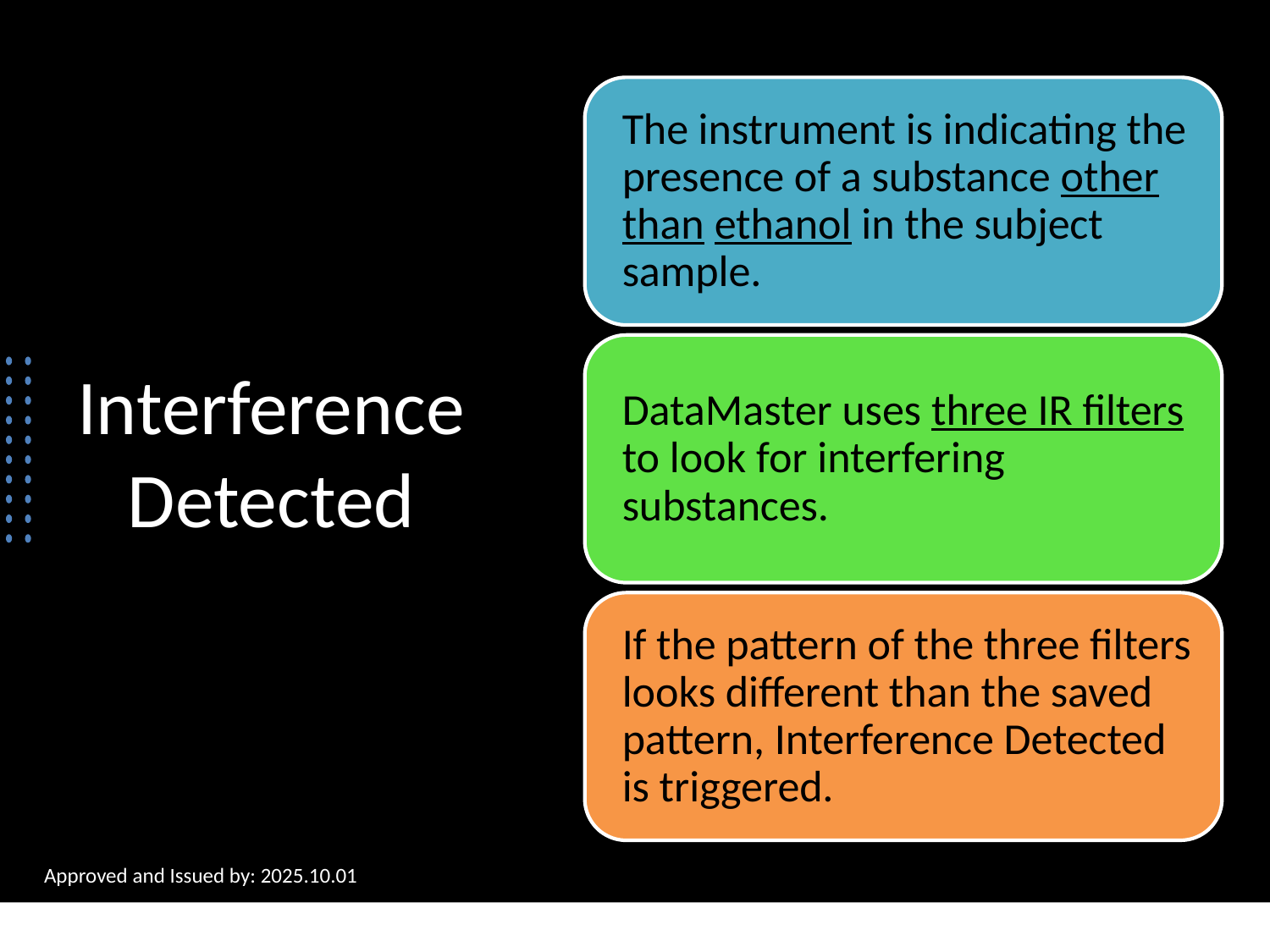

The instrument is indicating the presence of a substance other than ethanol in the subject sample.
DataMaster uses three IR filters to look for interfering substances.
If the pattern of the three filters looks different than the saved pattern, Interference Detected is triggered.
# Interference Detected

Approved and Issued by: 2025.10.01